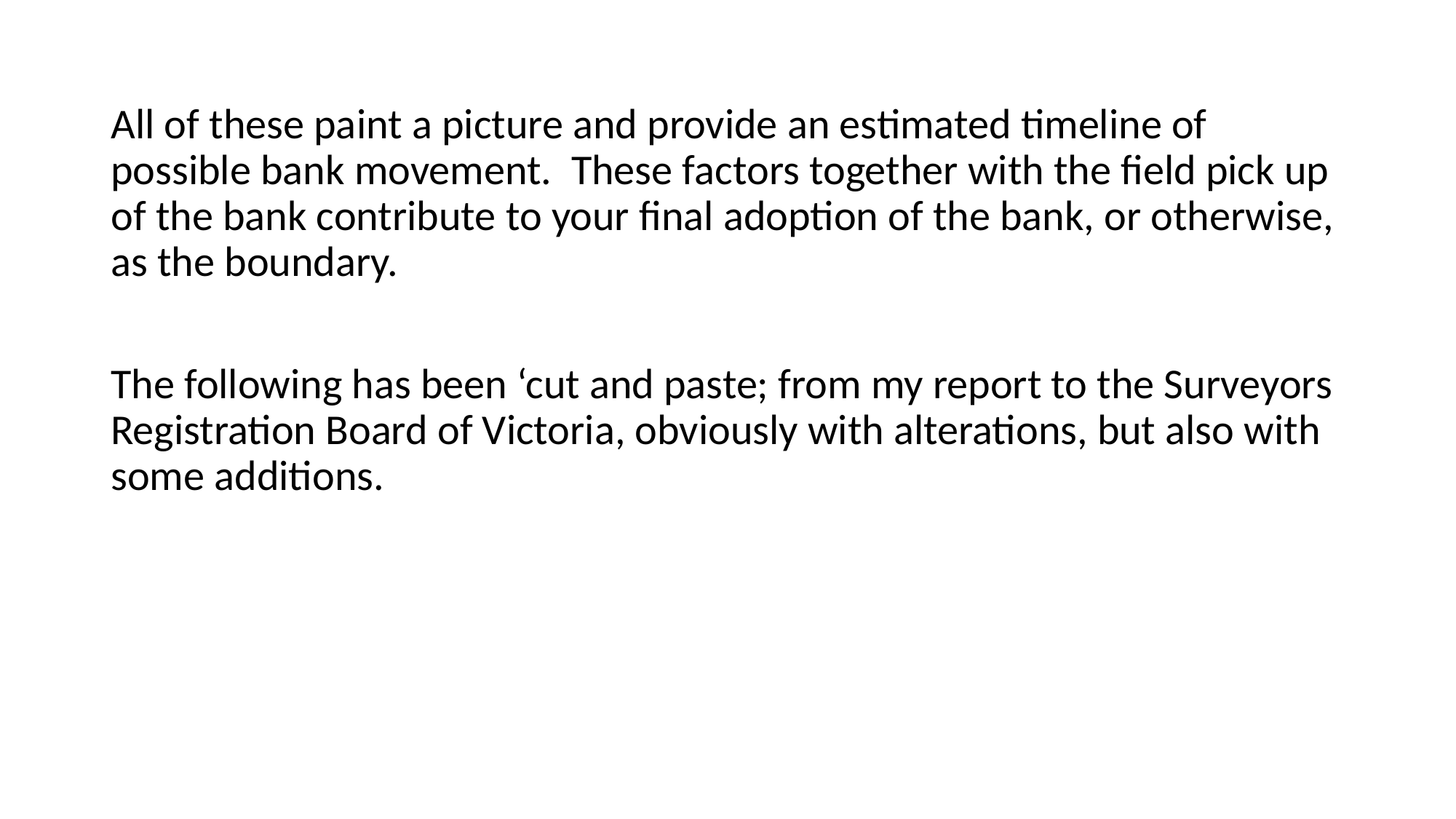

#
All of these paint a picture and provide an estimated timeline of possible bank movement.  These factors together with the field pick up of the bank contribute to your final adoption of the bank, or otherwise, as the boundary.

The following has been ‘cut and paste; from my report to the Surveyors Registration Board of Victoria, obviously with alterations, but also with some additions.